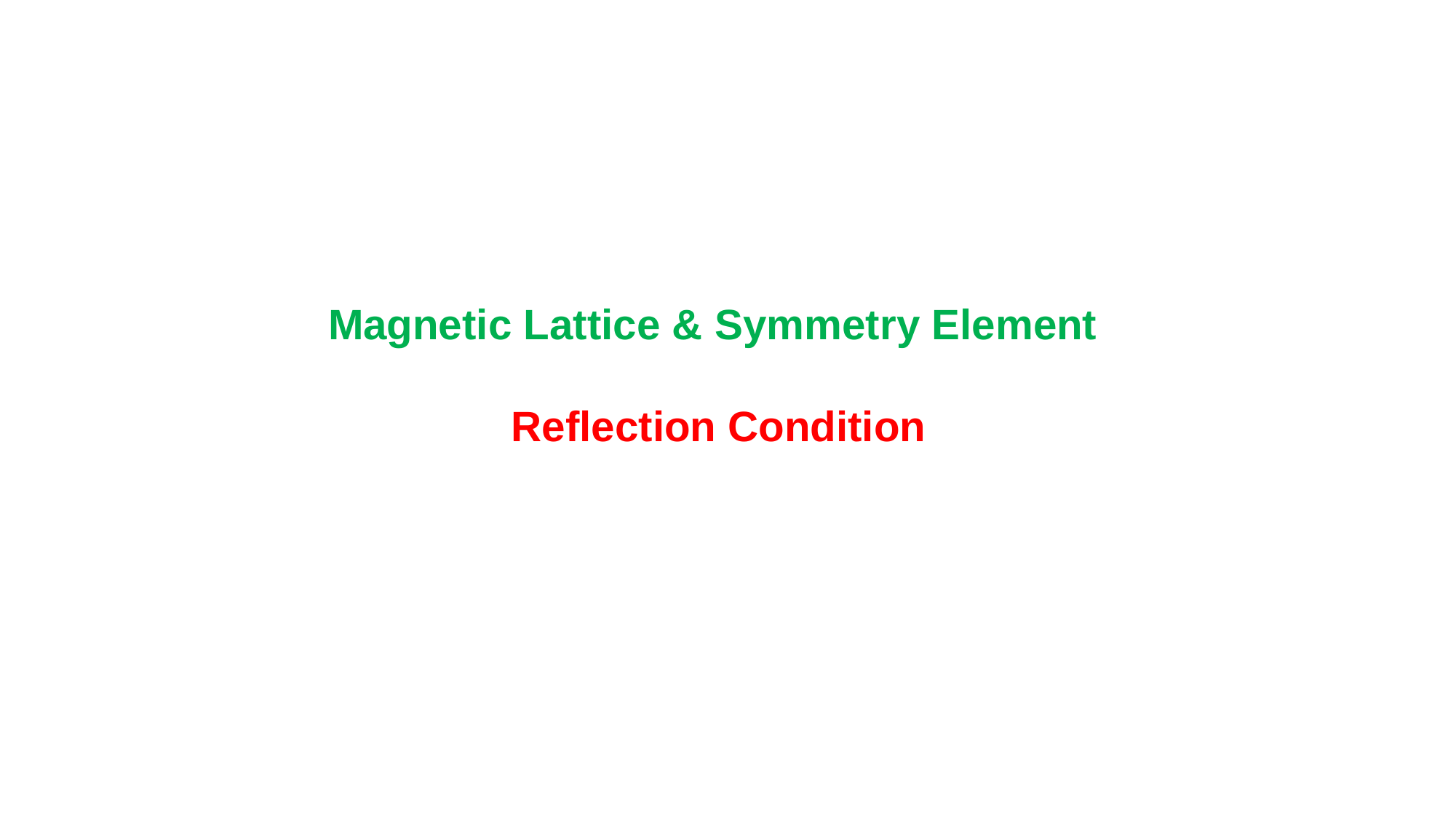

Magnetic Lattice & Symmetry Element

Reflection Condition